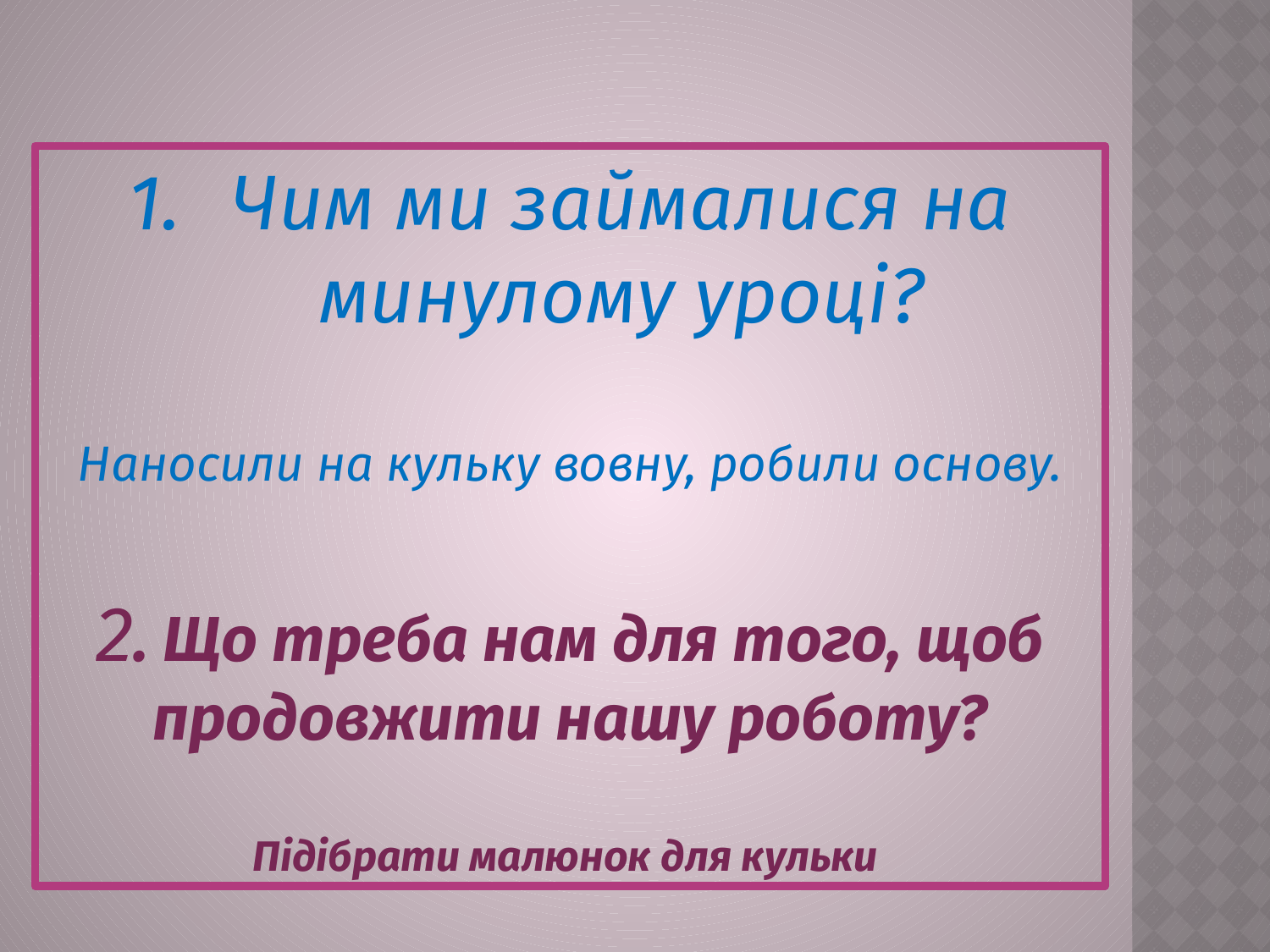

Чим ми займалися на минулому уроці?

Наносили на кульку вовну, робили основу.

2. Що треба нам для того, щоб продовжити нашу роботу?

Підібрати малюнок для кульки